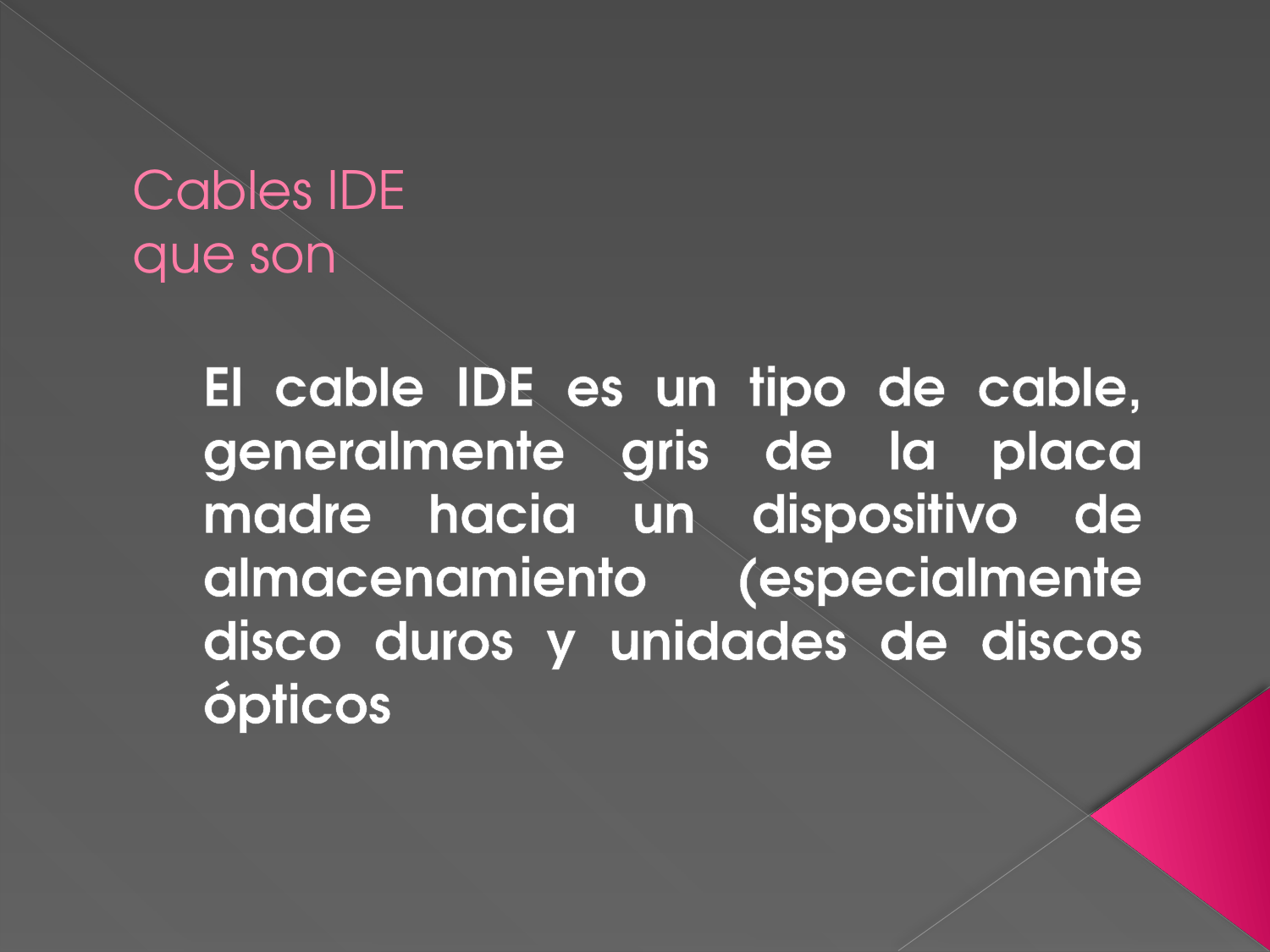

# Cables IDE que son
El cable IDE es un tipo de cable, generalmente gris de la placa madre hacia un dispositivo de almacenamiento (especialmente disco duros y unidades de discos ópticos